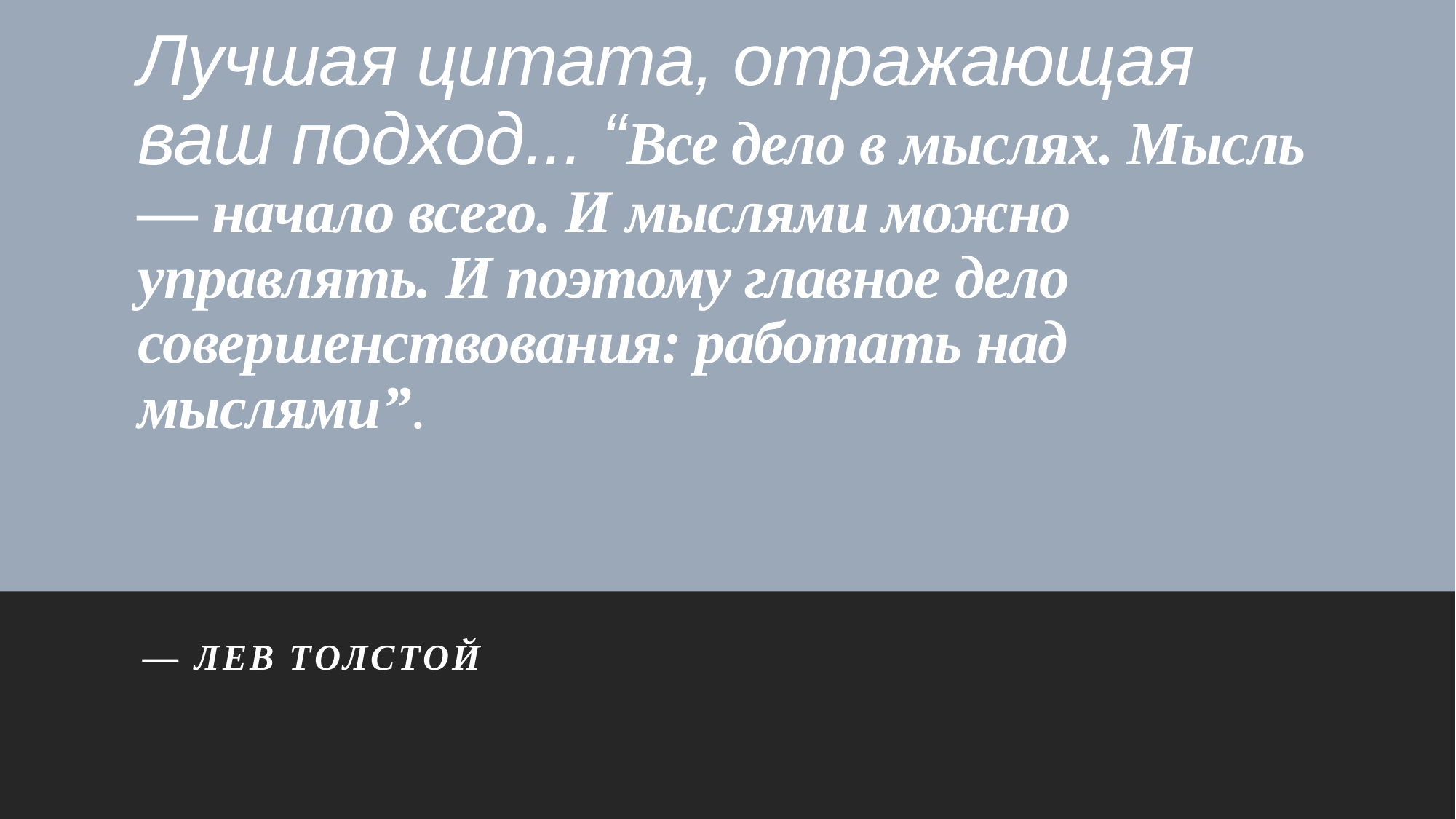

# Лучшая цитата, отражающая ваш подход... “Все дело в мыслях. Мысль — начало всего. И мыслями можно управлять. И поэтому главное дело совершенствования: работать над мыслями”.

— Лев Толстой